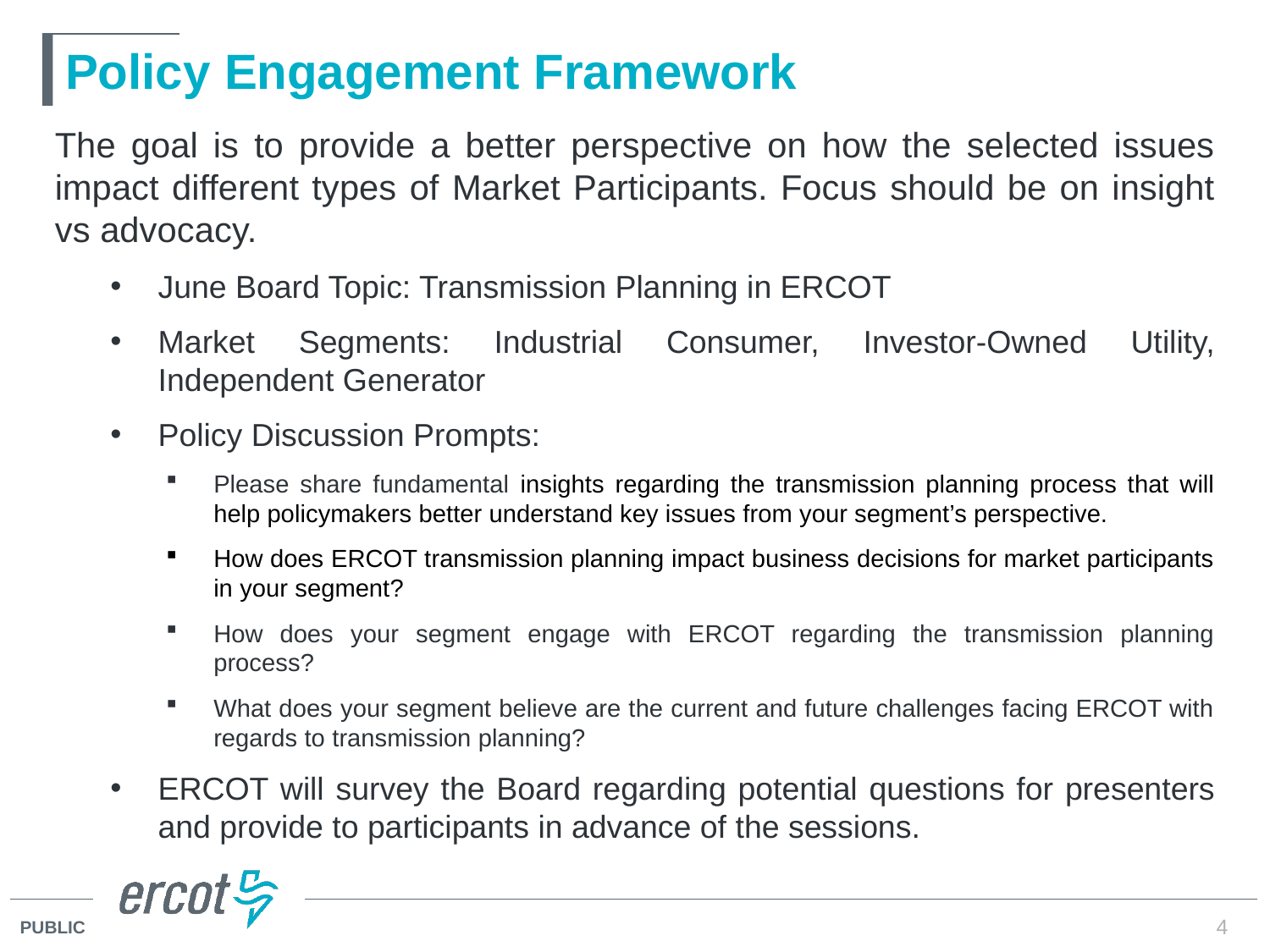

# Policy Engagement Framework

The goal is to provide a better perspective on how the selected issues impact different types of Market Participants. Focus should be on insight vs advocacy.
June Board Topic: Transmission Planning in ERCOT
Market Segments: Industrial Consumer, Investor-Owned Utility, Independent Generator
Policy Discussion Prompts:
Please share fundamental insights regarding the transmission planning process that will help policymakers better understand key issues from your segment’s perspective.
How does ERCOT transmission planning impact business decisions for market participants in your segment?
How does your segment engage with ERCOT regarding the transmission planning process?
What does your segment believe are the current and future challenges facing ERCOT with regards to transmission planning?
ERCOT will survey the Board regarding potential questions for presenters and provide to participants in advance of the sessions.

4